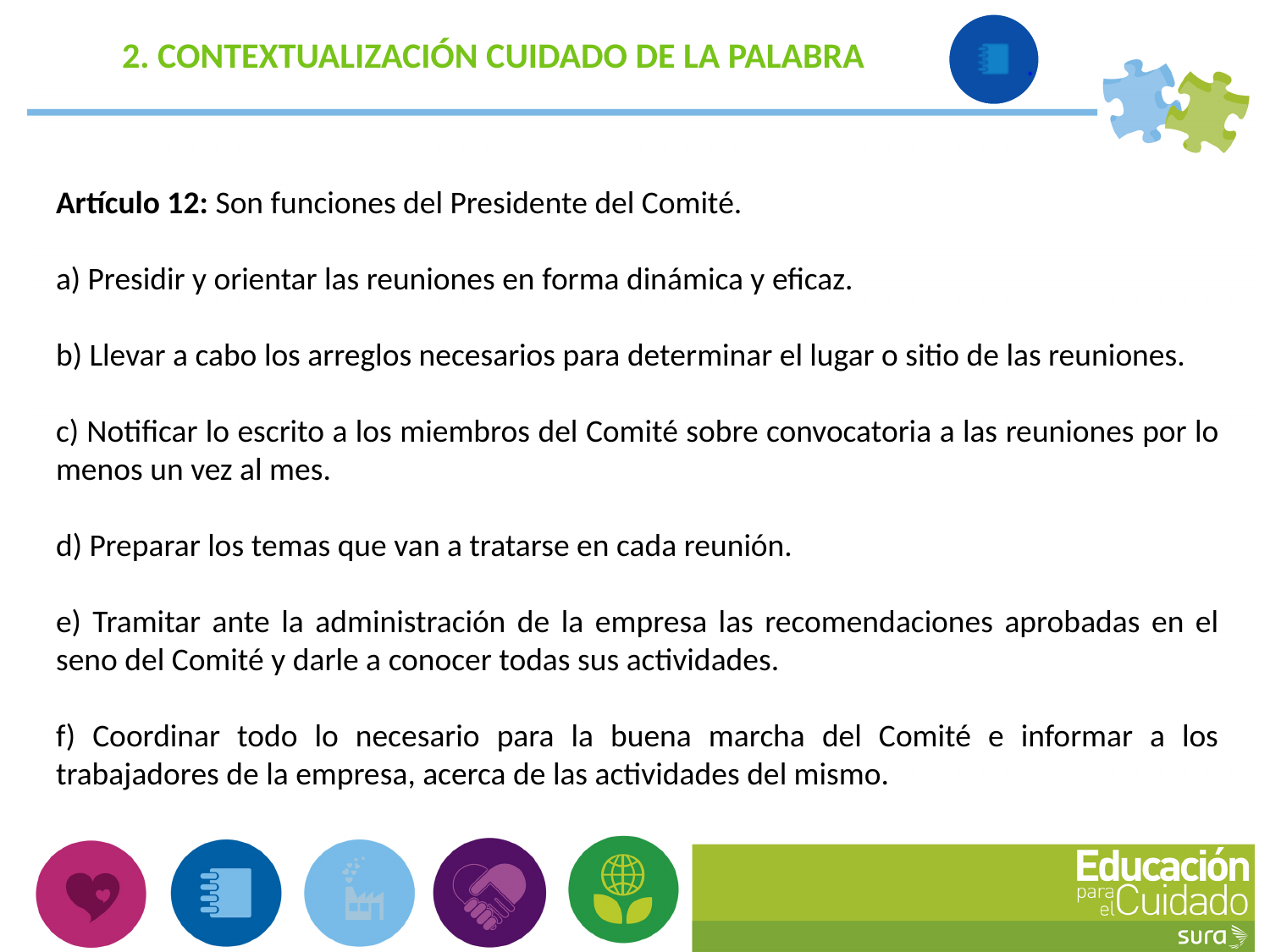

2. CONTEXTUALIZACIÓN CUIDADO DE LA PALABRA

Artículo 12: Son funciones del Presidente del Comité.

a) Presidir y orientar las reuniones en forma dinámica y eficaz.

b) Llevar a cabo los arreglos necesarios para determinar el lugar o sitio de las reuniones.

c) Notificar lo escrito a los miembros del Comité sobre convocatoria a las reuniones por lo menos un vez al mes.

d) Preparar los temas que van a tratarse en cada reunión.

e) Tramitar ante la administración de la empresa las recomendaciones aprobadas en el seno del Comité y darle a conocer todas sus actividades.

f) Coordinar todo lo necesario para la buena marcha del Comité e informar a los trabajadores de la empresa, acerca de las actividades del mismo.